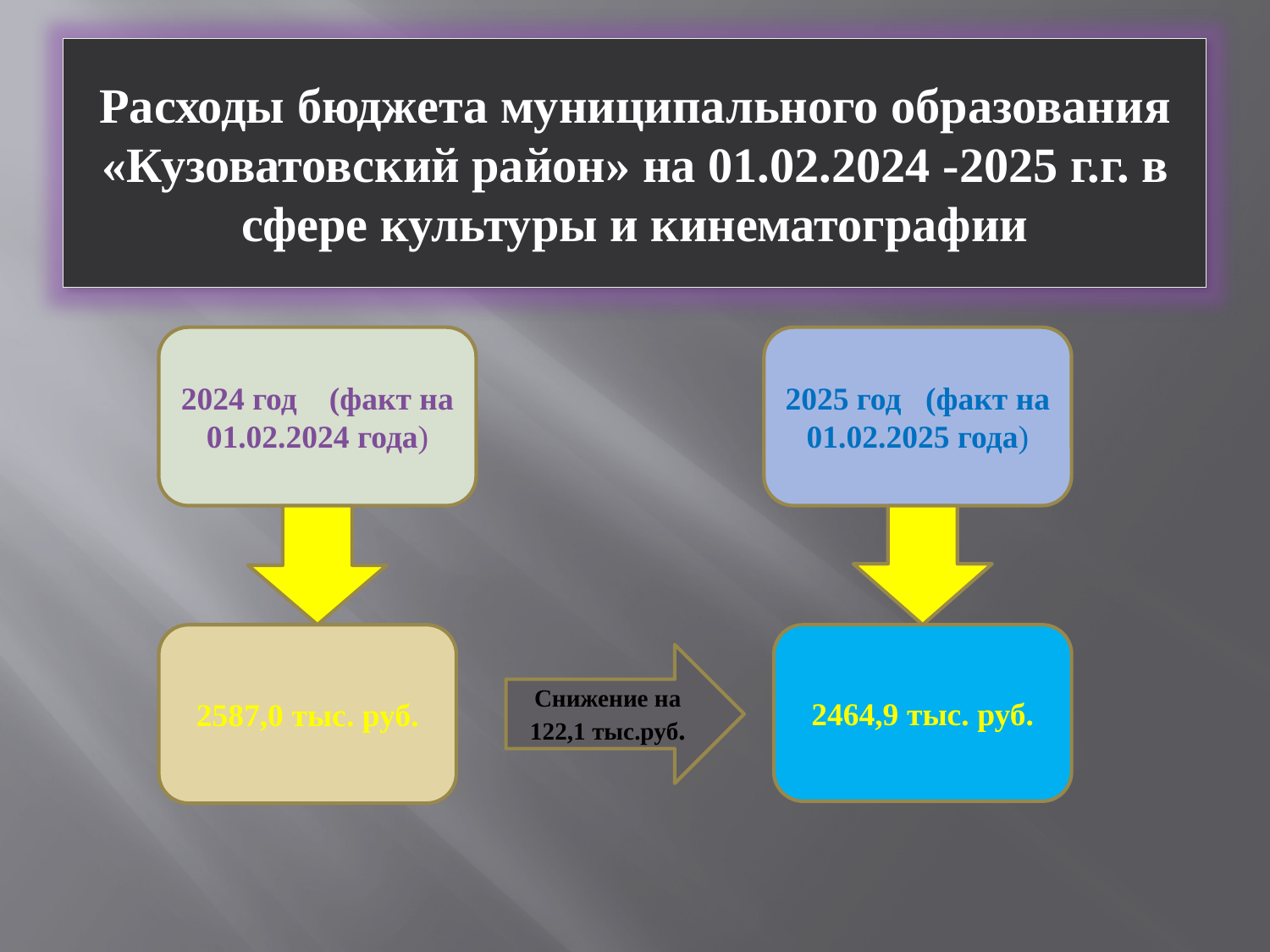

#
Расходы бюджета муниципального образования «Кузоватовский район» на 01.02.2024 -2025 г.г. в сфере культуры и кинематографии
2024 год    (факт на 01.02.2024 года)
2025 год   (факт на 01.02.2025 года)

2587,0 тыс. руб.
2464,9 тыс. руб.
Снижение на 122,1 тыс.руб.